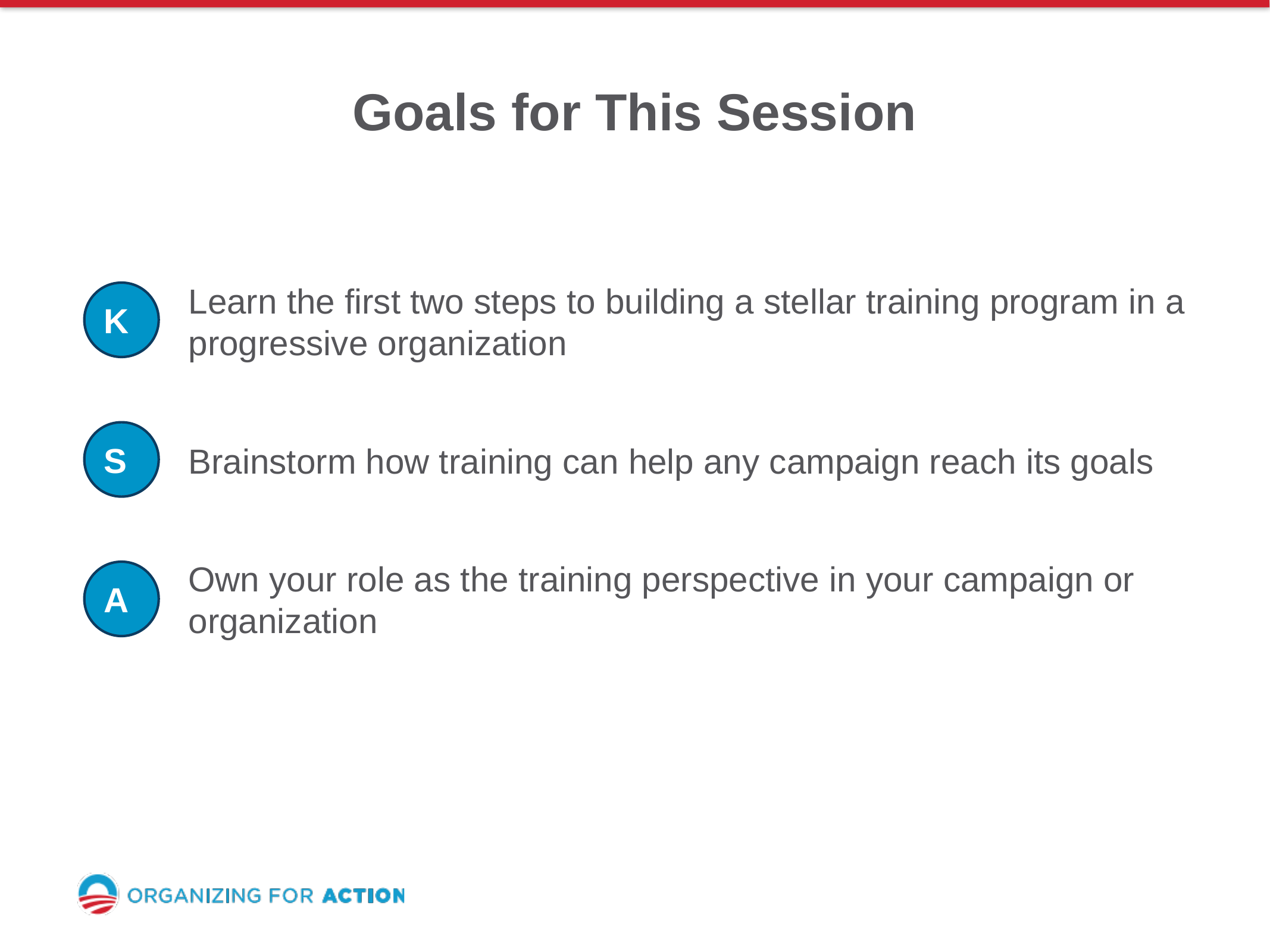

Goals for This Session
Learn the first two steps to building a stellar training program in a progressive organization
K
Brainstorm how training can help any campaign reach its goals
S
Own your role as the training perspective in your campaign or organization
A